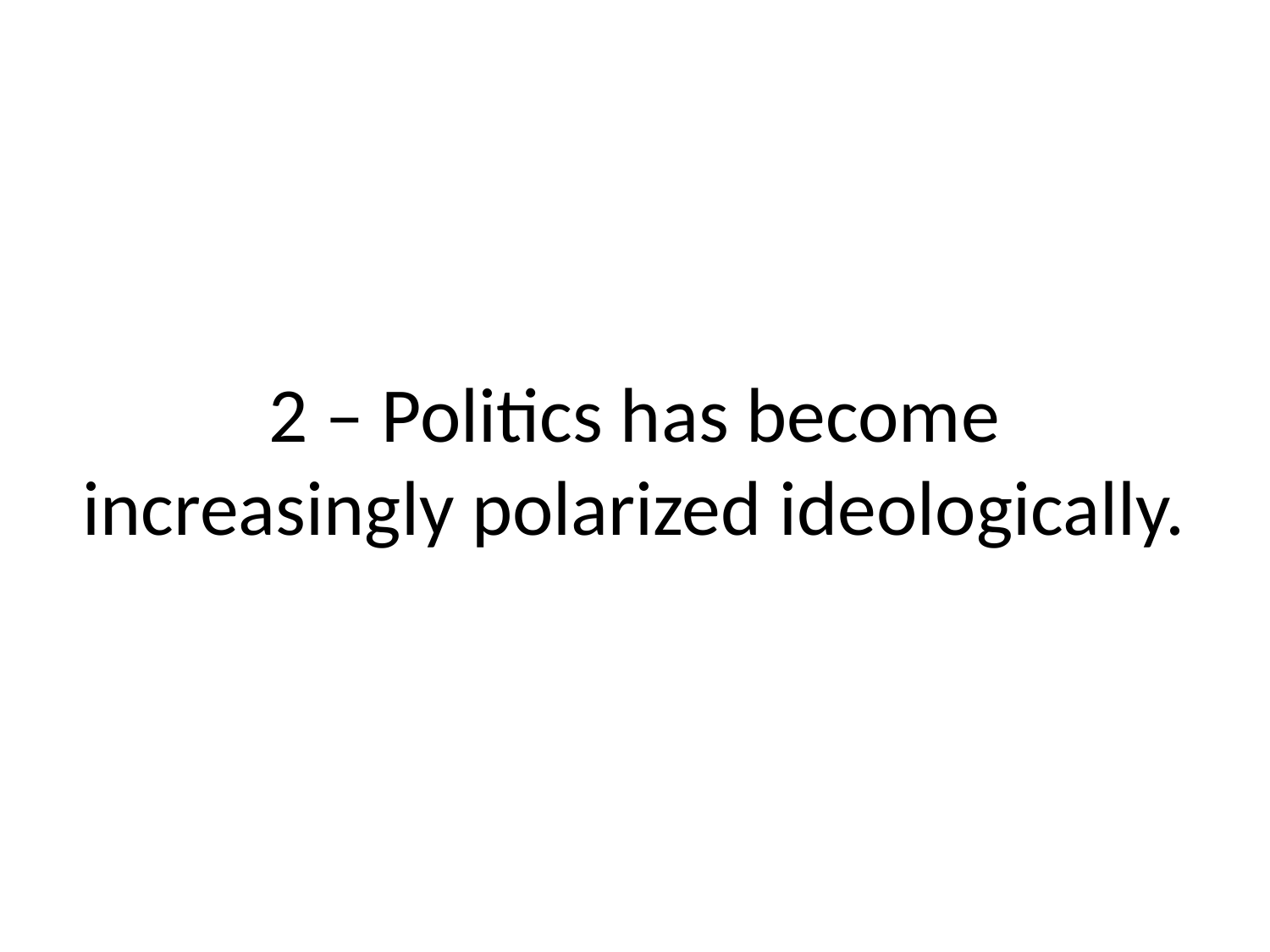

# 2 – Politics has become increasingly polarized ideologically.